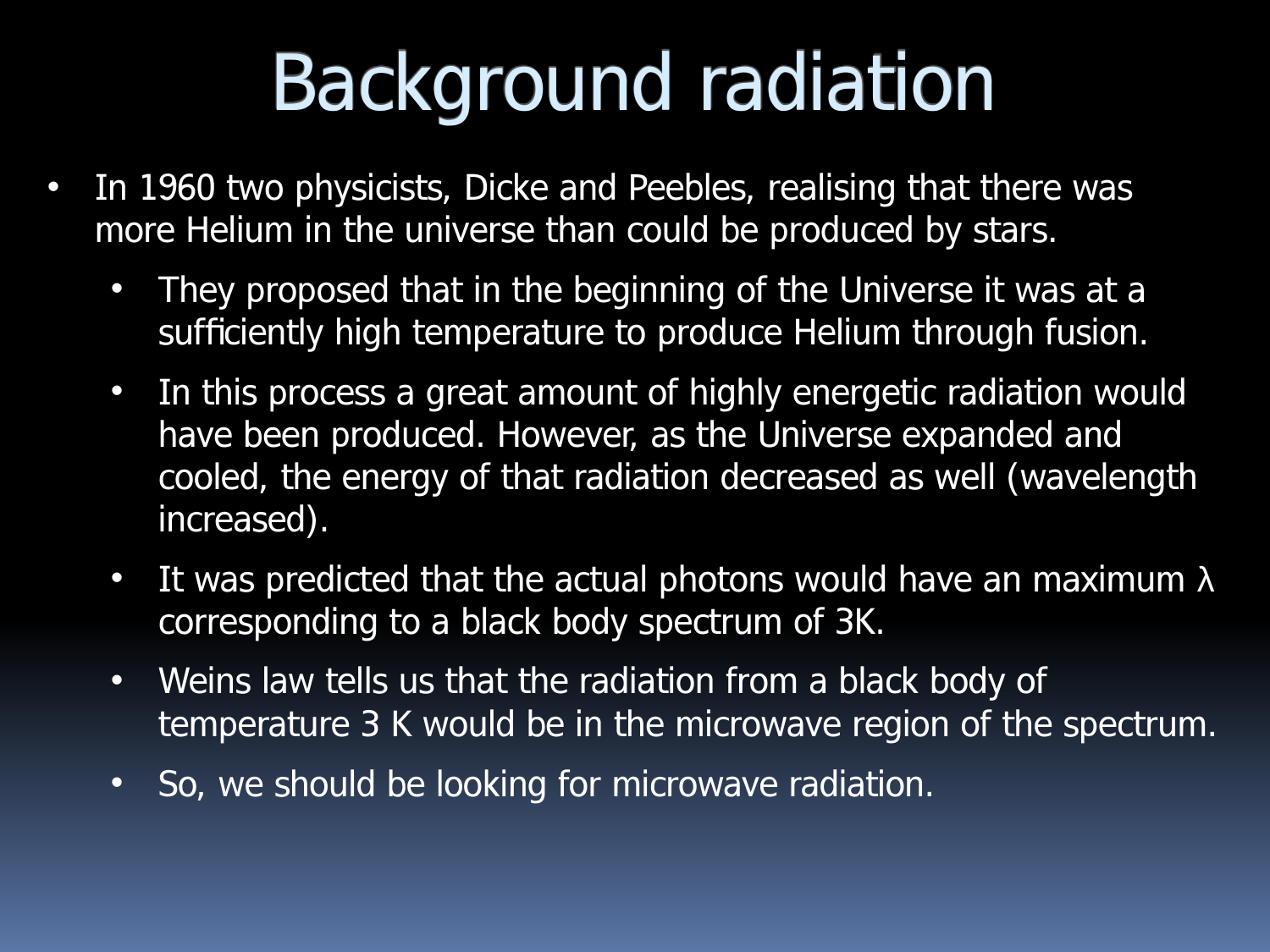

Background radiation
In 1960 two physicists, Dicke and Peebles, realising that there was more Helium in the universe than could be produced by stars.
They proposed that in the beginning of the Universe it was at a sufficiently high temperature to produce Helium through fusion.
In this process a great amount of highly energetic radiation would have been produced. However, as the Universe expanded and cooled, the energy of that radiation decreased as well (wavelength increased).
It was predicted that the actual photons would have an maximum λ corresponding to a black body spectrum of 3K.
Weins law tells us that the radiation from a black body of temperature 3 K would be in the microwave region of the spectrum.
So, we should be looking for microwave radiation.